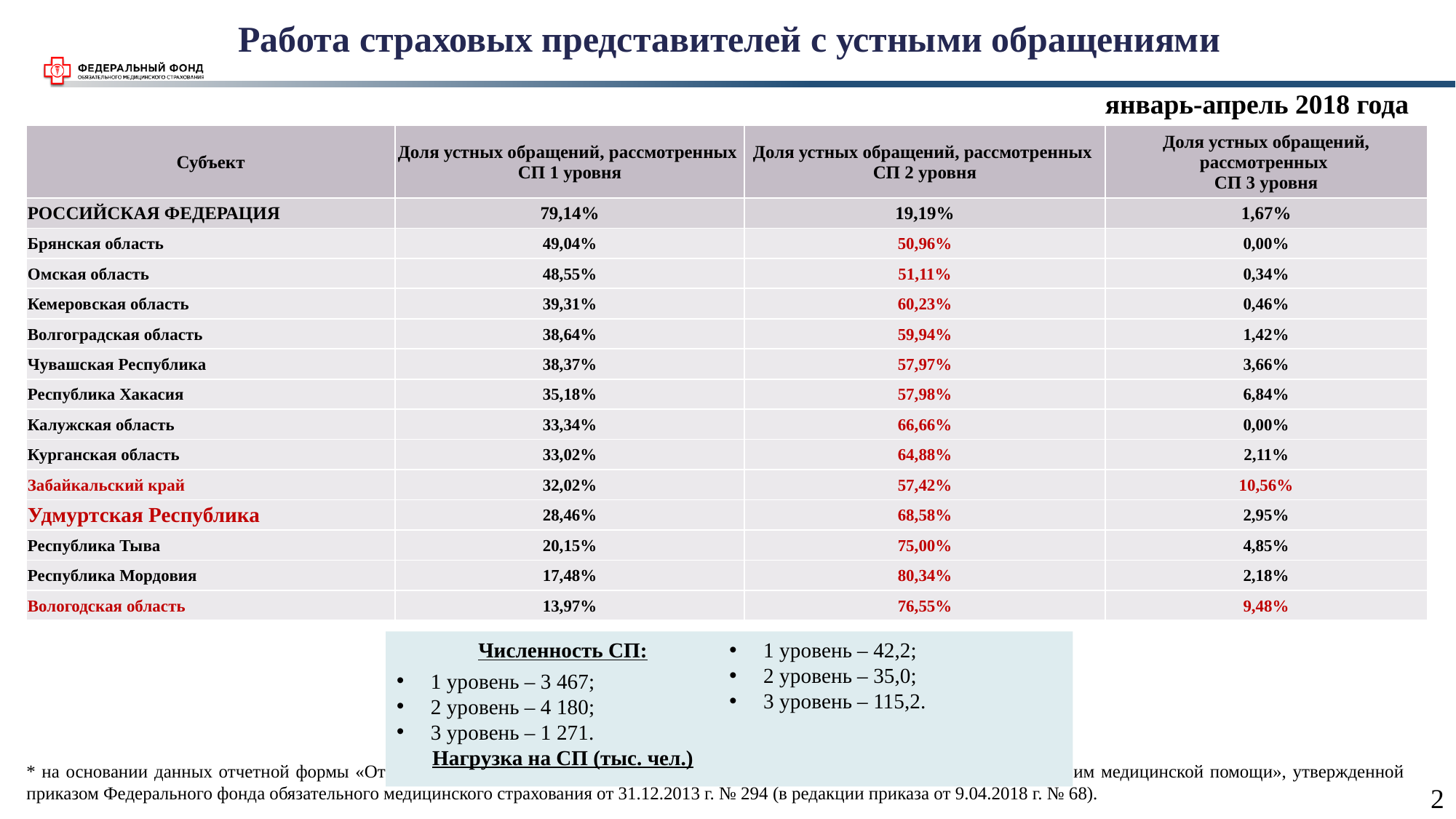

Работа страховых представителей с устными обращениями
январь-апрель 2018 года
| Субъект | Доля устных обращений, рассмотренных СП 1 уровня | Доля устных обращений, рассмотренных СП 2 уровня | Доля устных обращений, рассмотренных СП 3 уровня |
| --- | --- | --- | --- |
| РОССИЙСКАЯ ФЕДЕРАЦИЯ | 79,14% | 19,19% | 1,67% |
| Брянская область | 49,04% | 50,96% | 0,00% |
| Омская область | 48,55% | 51,11% | 0,34% |
| Кемеровская область | 39,31% | 60,23% | 0,46% |
| Волгоградская область | 38,64% | 59,94% | 1,42% |
| Чувашская Республика | 38,37% | 57,97% | 3,66% |
| Республика Хакасия | 35,18% | 57,98% | 6,84% |
| Калужская область | 33,34% | 66,66% | 0,00% |
| Курганская область | 33,02% | 64,88% | 2,11% |
| Забайкальский край | 32,02% | 57,42% | 10,56% |
| Удмуртская Республика | 28,46% | 68,58% | 2,95% |
| Республика Тыва | 20,15% | 75,00% | 4,85% |
| Республика Мордовия | 17,48% | 80,34% | 2,18% |
| Вологодская область | 13,97% | 76,55% | 9,48% |
Численность СП:

1 уровень – 3 467;
2 уровень – 4 180;
3 уровень – 1 271.
Нагрузка на СП (тыс. чел.)

1 уровень – 42,2;
2 уровень – 35,0;
3 уровень – 115,2.
* на основании данных отчетной формы «Отчет об информационном сопровождении застрахованных лиц на всех этапах оказания им медицинской помощи», утвержденной приказом Федерального фонда обязательного медицинского страхования от 31.12.2013 г. № 294 (в редакции приказа от 9.04.2018 г. № 68).
2